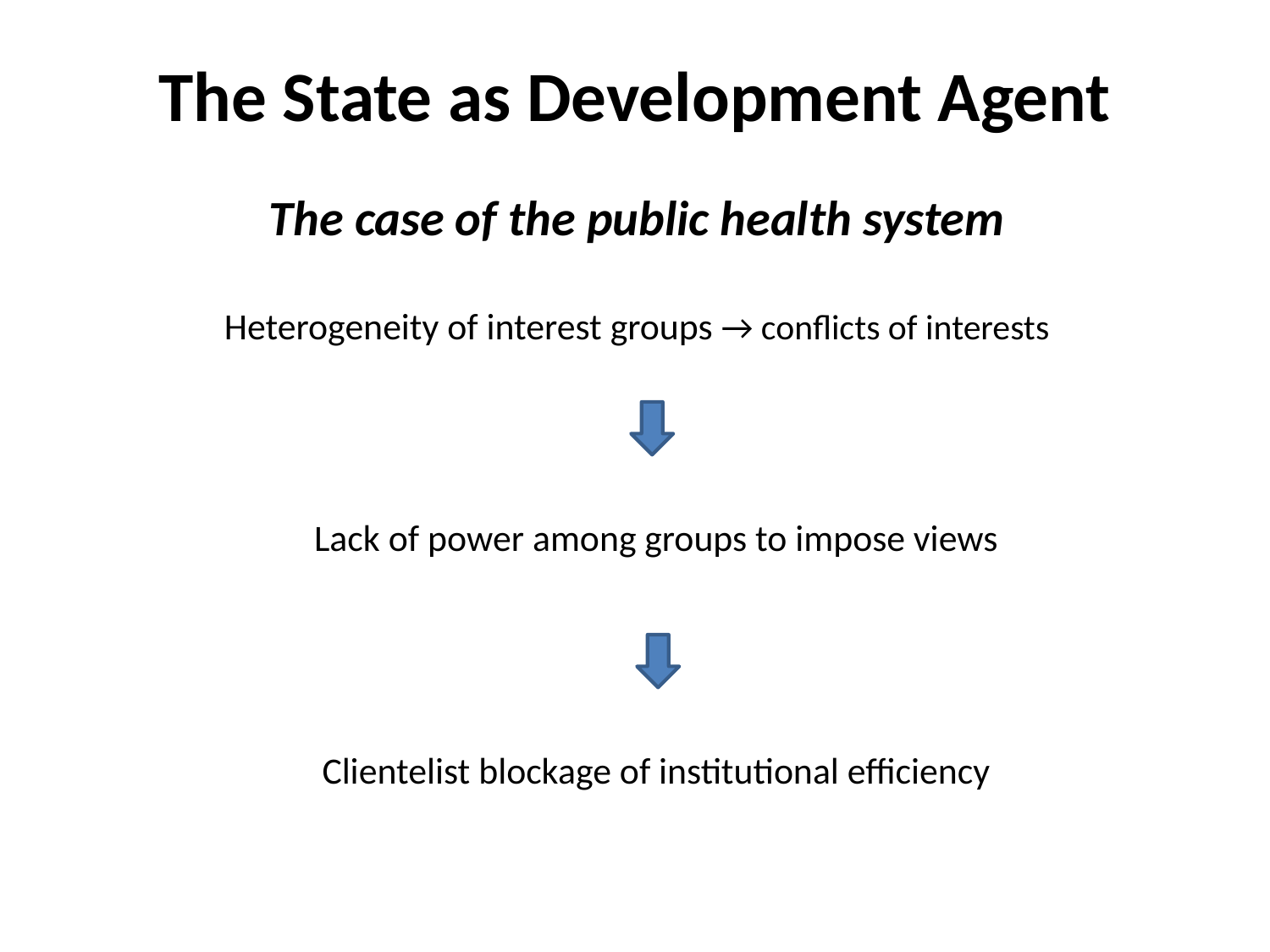

The State as Development Agent
# The case of the public health system

Heterogeneity of interest groups → conflicts of interests

Lack of power among groups to impose views

Clientelist blockage of institutional efficiency